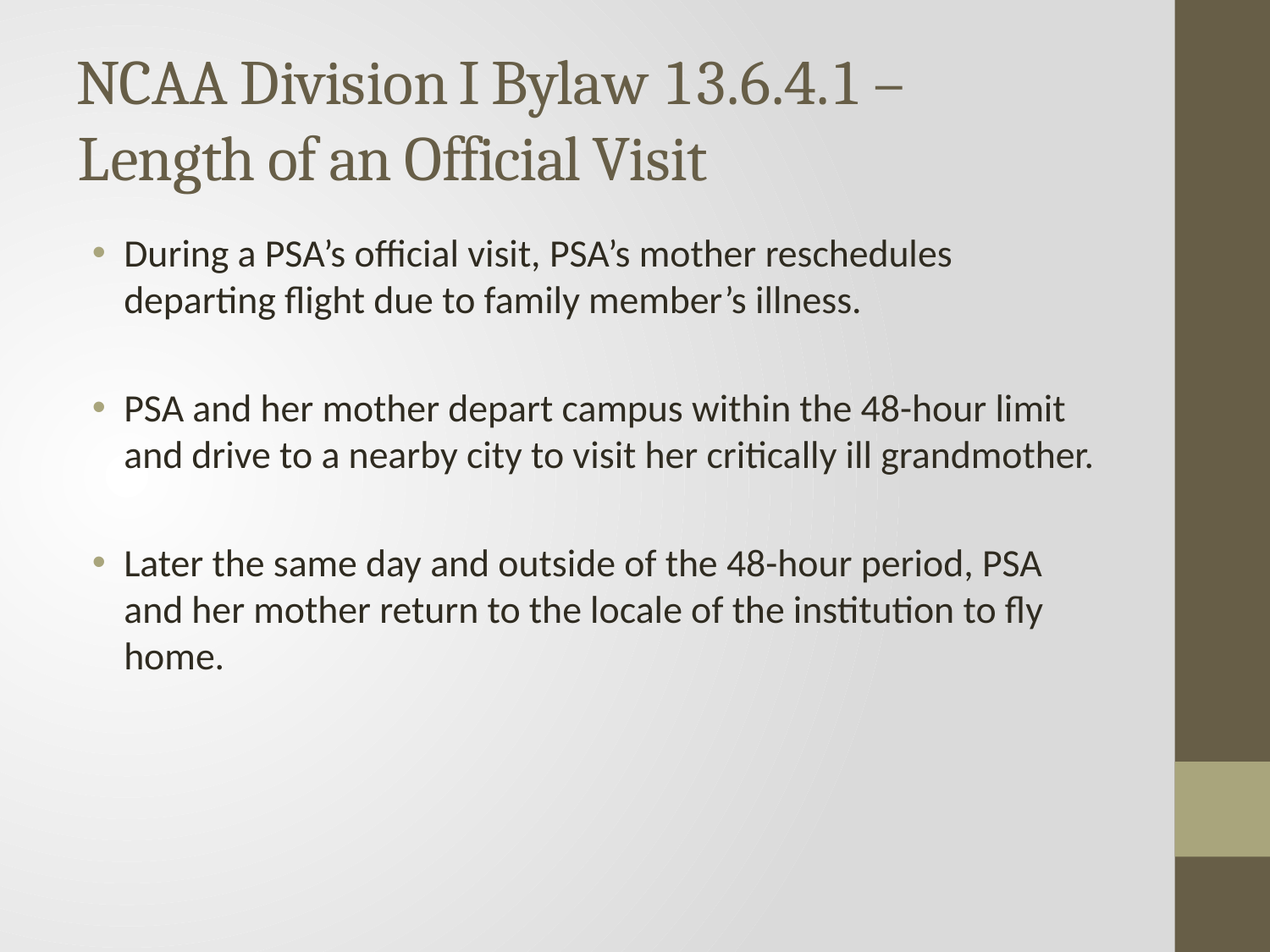

# NCAA Division I Bylaw 13.6.4.1 – Length of an Official Visit
During a PSA’s official visit, PSA’s mother reschedules departing flight due to family member’s illness.

PSA and her mother depart campus within the 48-hour limit and drive to a nearby city to visit her critically ill grandmother.

Later the same day and outside of the 48-hour period, PSA and her mother return to the locale of the institution to fly home.